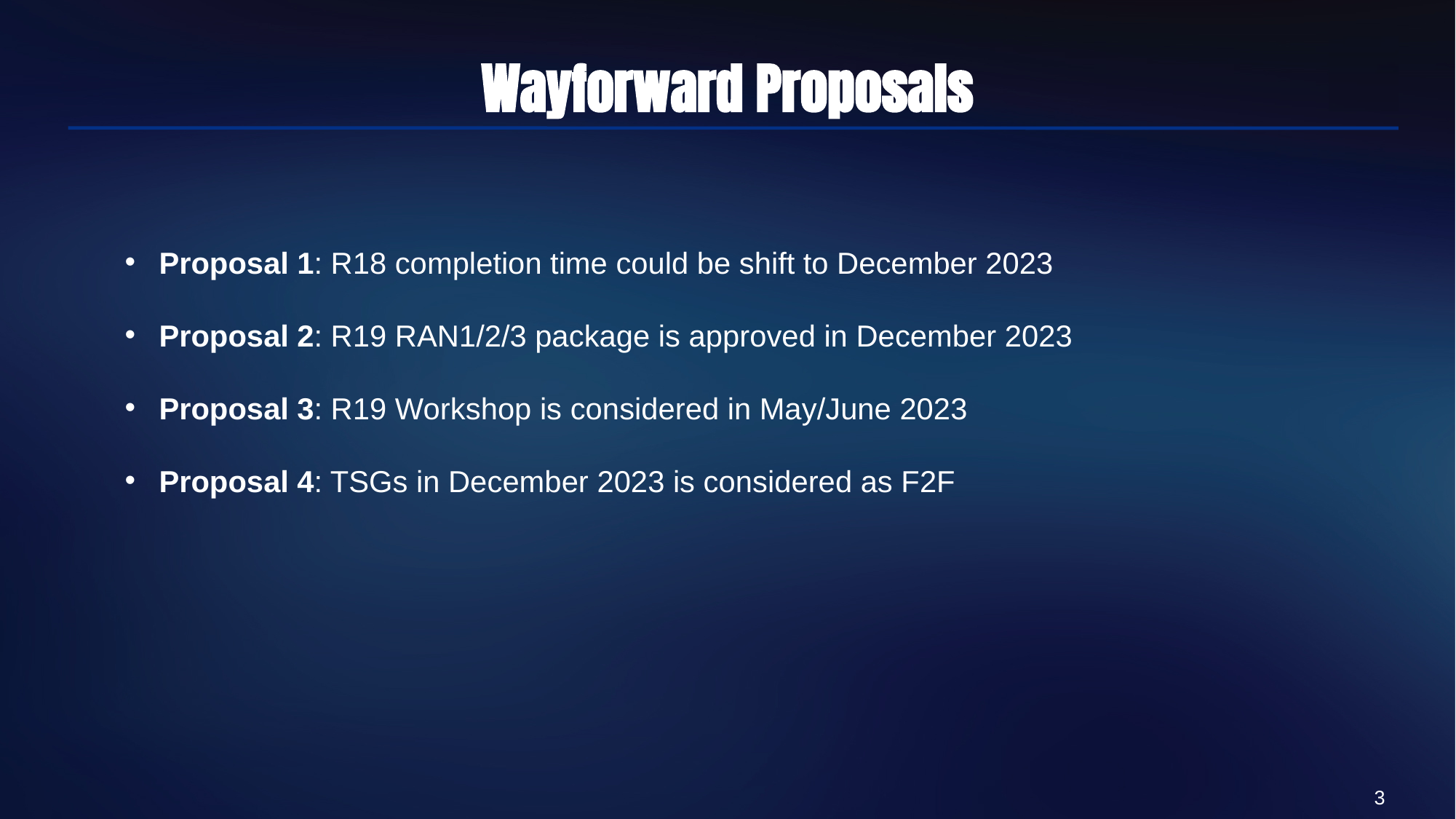

Wayforward Proposals
Proposal 1: R18 completion time could be shift to December 2023
Proposal 2: R19 RAN1/2/3 package is approved in December 2023
Proposal 3: R19 Workshop is considered in May/June 2023
Proposal 4: TSGs in December 2023 is considered as F2F